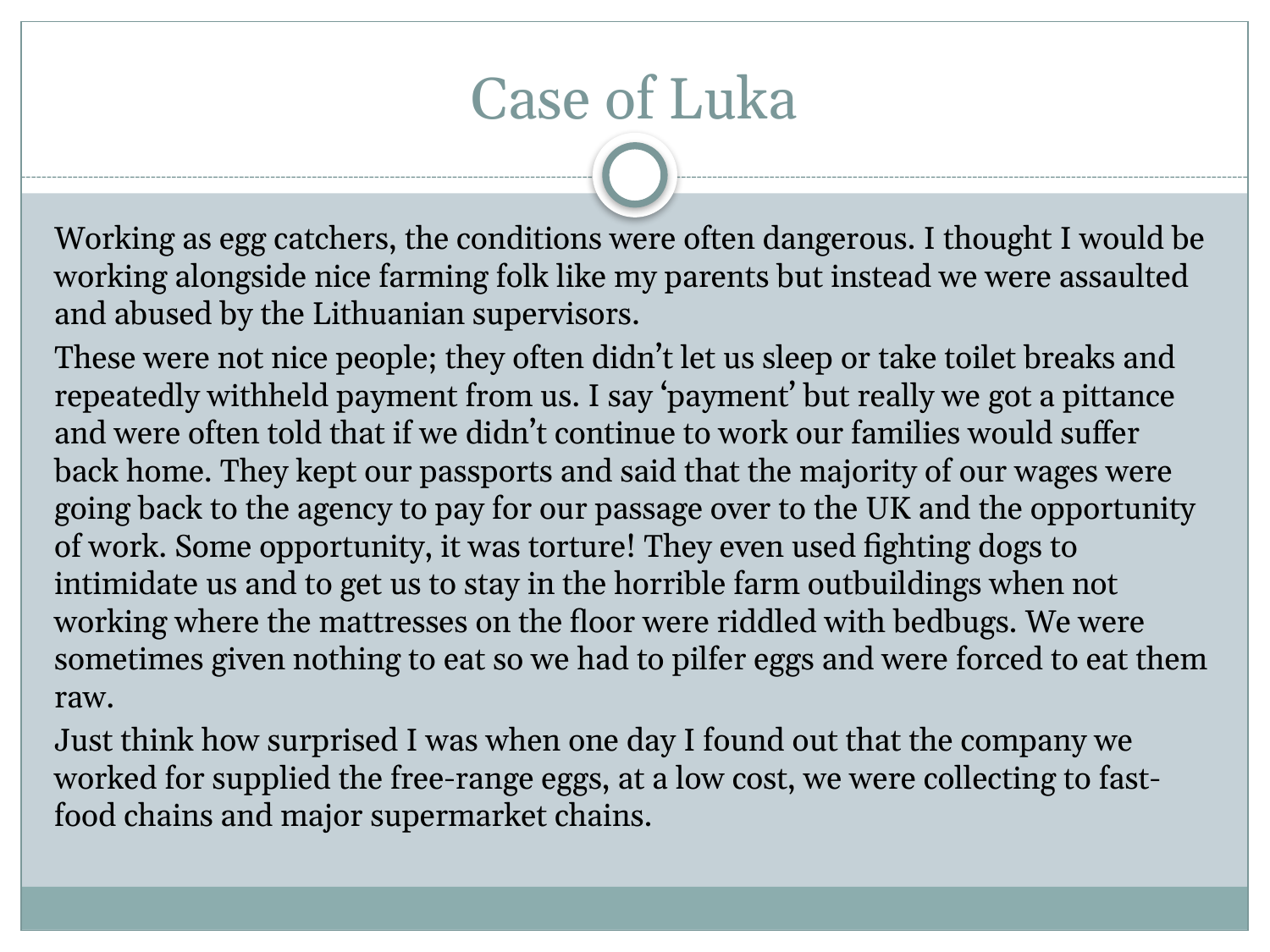

# Case of Luka
Working as egg catchers, the conditions were often dangerous. I thought I would be working alongside nice farming folk like my parents but instead we were assaulted and abused by the Lithuanian supervisors.
These were not nice people; they often didn’t let us sleep or take toilet breaks and repeatedly withheld payment from us. I say ‘payment’ but really we got a pittance and were often told that if we didn’t continue to work our families would suffer back home. They kept our passports and said that the majority of our wages were going back to the agency to pay for our passage over to the UK and the opportunity of work. Some opportunity, it was torture! They even used fighting dogs to intimidate us and to get us to stay in the horrible farm outbuildings when not working where the mattresses on the floor were riddled with bedbugs. We were sometimes given nothing to eat so we had to pilfer eggs and were forced to eat them raw.
Just think how surprised I was when one day I found out that the company we worked for supplied the free-range eggs, at a low cost, we were collecting to fast-food chains and major supermarket chains.